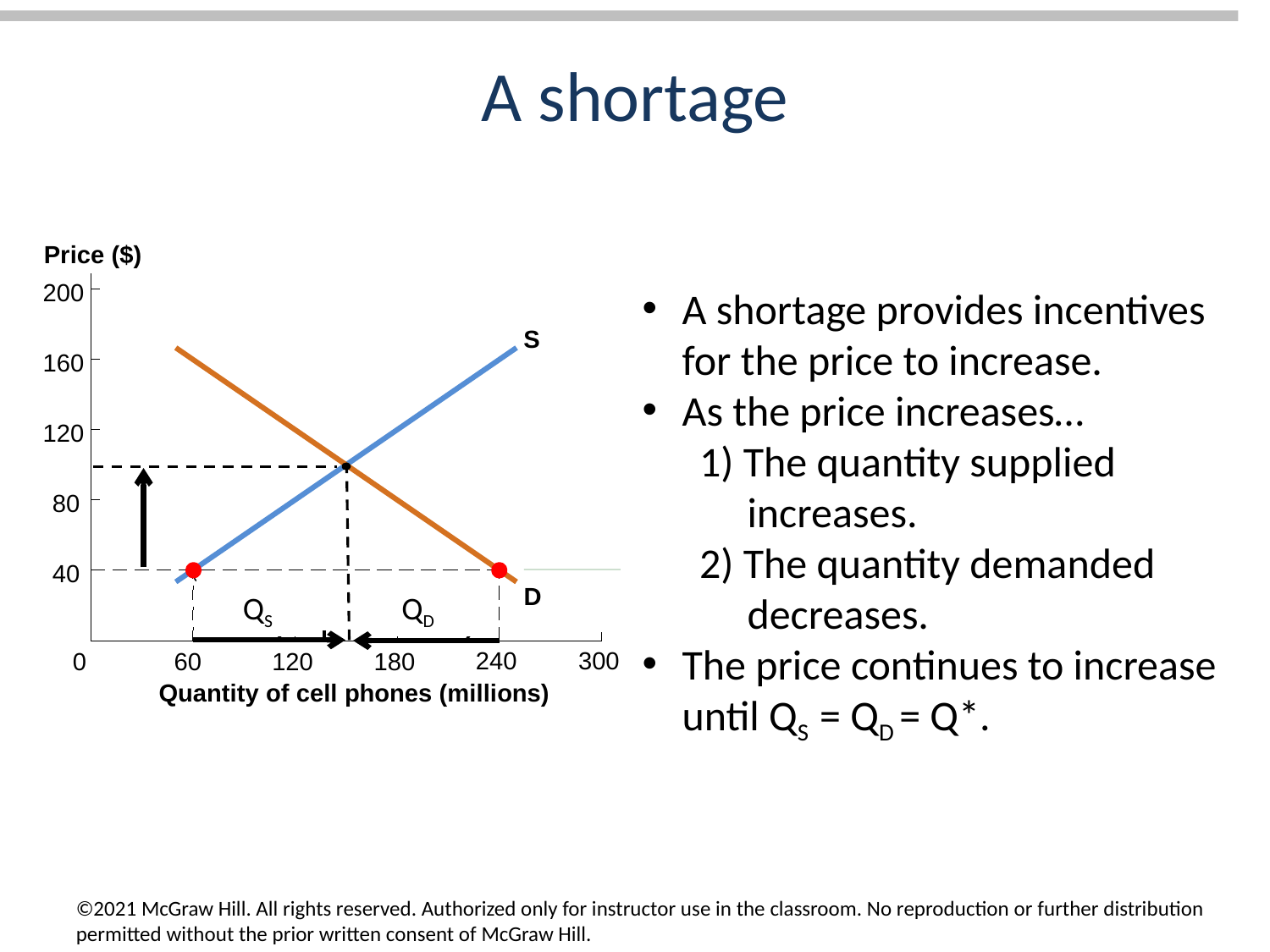

# A shortage
Price ($)

200

S
160

120

80

Price is
too low
40

D
Shortage

(excess demand)

240
300
0
60
120
180
Quantity of cell phones (millions)
A shortage provides incentives for the price to increase.
As the price increases…
      1) The quantity supplied
           increases.
      2) The quantity demanded
           decreases.
The price continues to increase until QS  = QD = Q*.

QS
QD